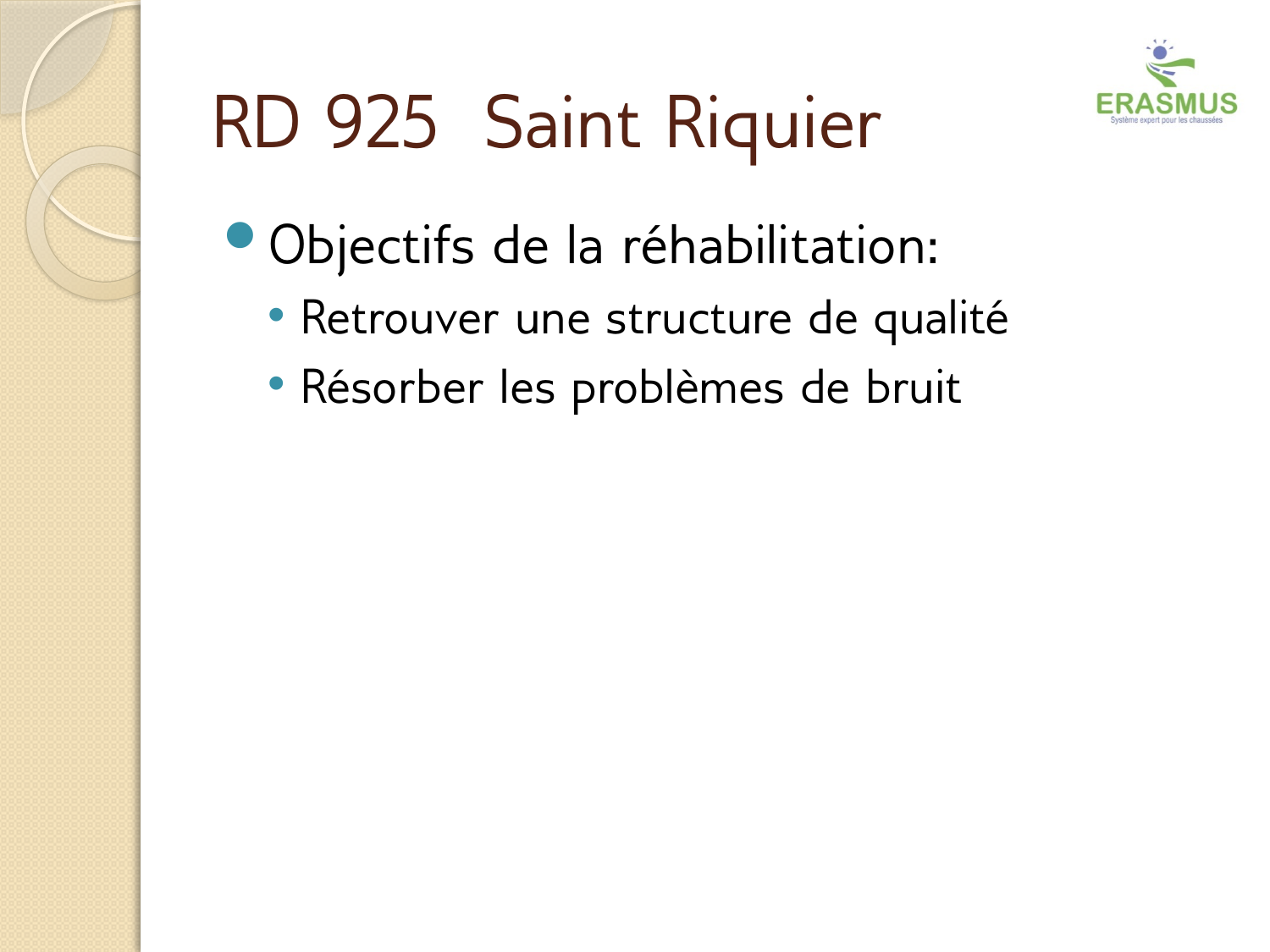

# RD 925  Saint Riquier
Objectifs de la réhabilitation:
Retrouver une structure de qualité
Résorber les problèmes de bruit